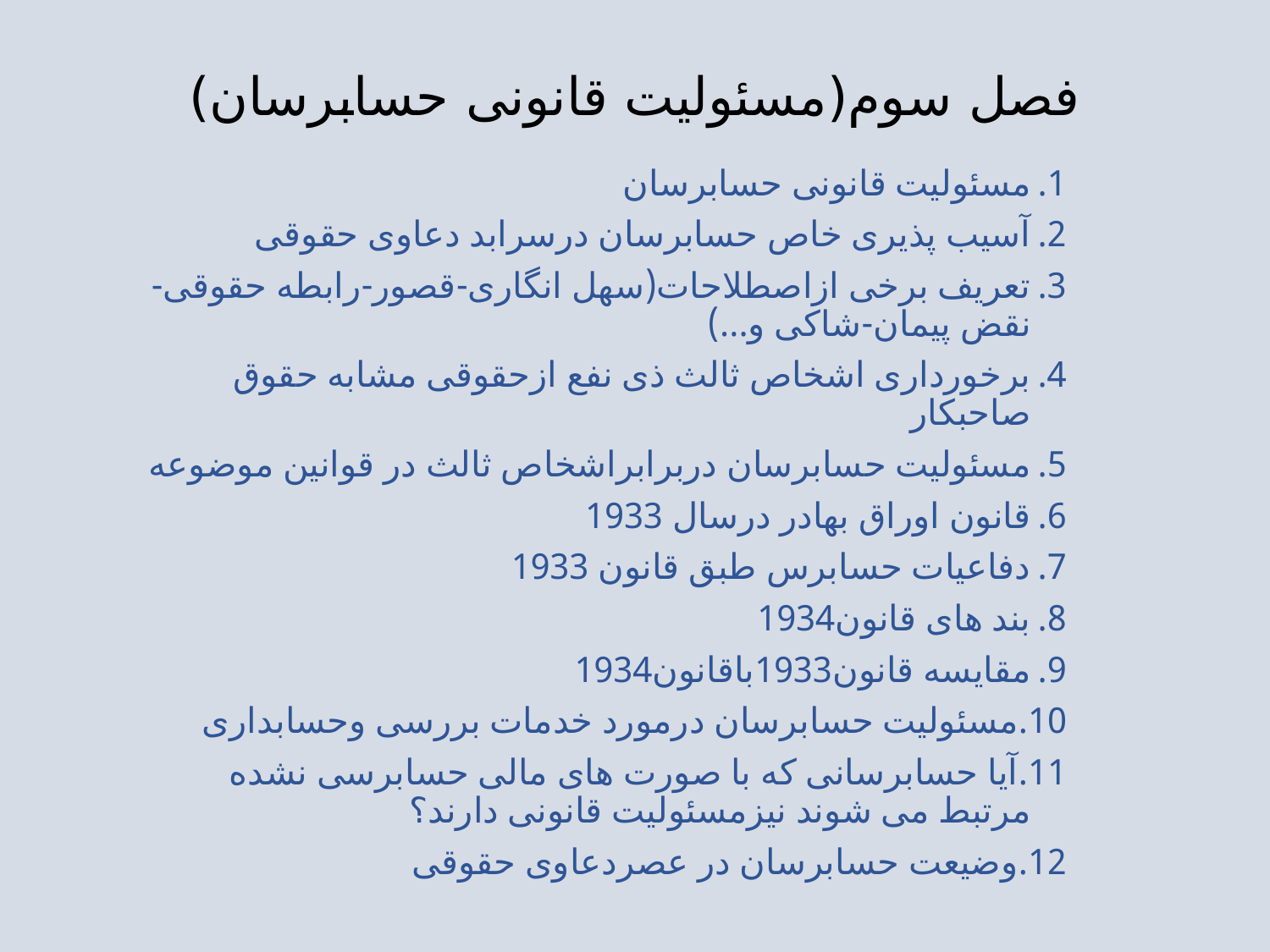

# فصل سوم(مسئولیت قانونی حسابرسان)
مسئولیت قانونی حسابرسان
آسیب پذیری خاص حسابرسان درسرابد دعاوی حقوقی
تعریف برخی ازاصطلاحات(سهل انگاری-قصور-رابطه حقوقی-نقض پیمان-شاکی و...)
برخورداری اشخاص ثالث ذی نفع ازحقوقی مشابه حقوق صاحبکار
مسئولیت حسابرسان دربرابراشخاص ثالث در قوانین موضوعه
قانون اوراق بهادر درسال 1933
دفاعیات حسابرس طبق قانون 1933
بند های قانون1934
مقایسه قانون1933باقانون1934
مسئولیت حسابرسان درمورد خدمات بررسی وحسابداری
آیا حسابرسانی که با صورت های مالی حسابرسی نشده مرتبط می شوند نیزمسئولیت قانونی دارند؟
وضیعت حسابرسان در عصردعاوی حقوقی